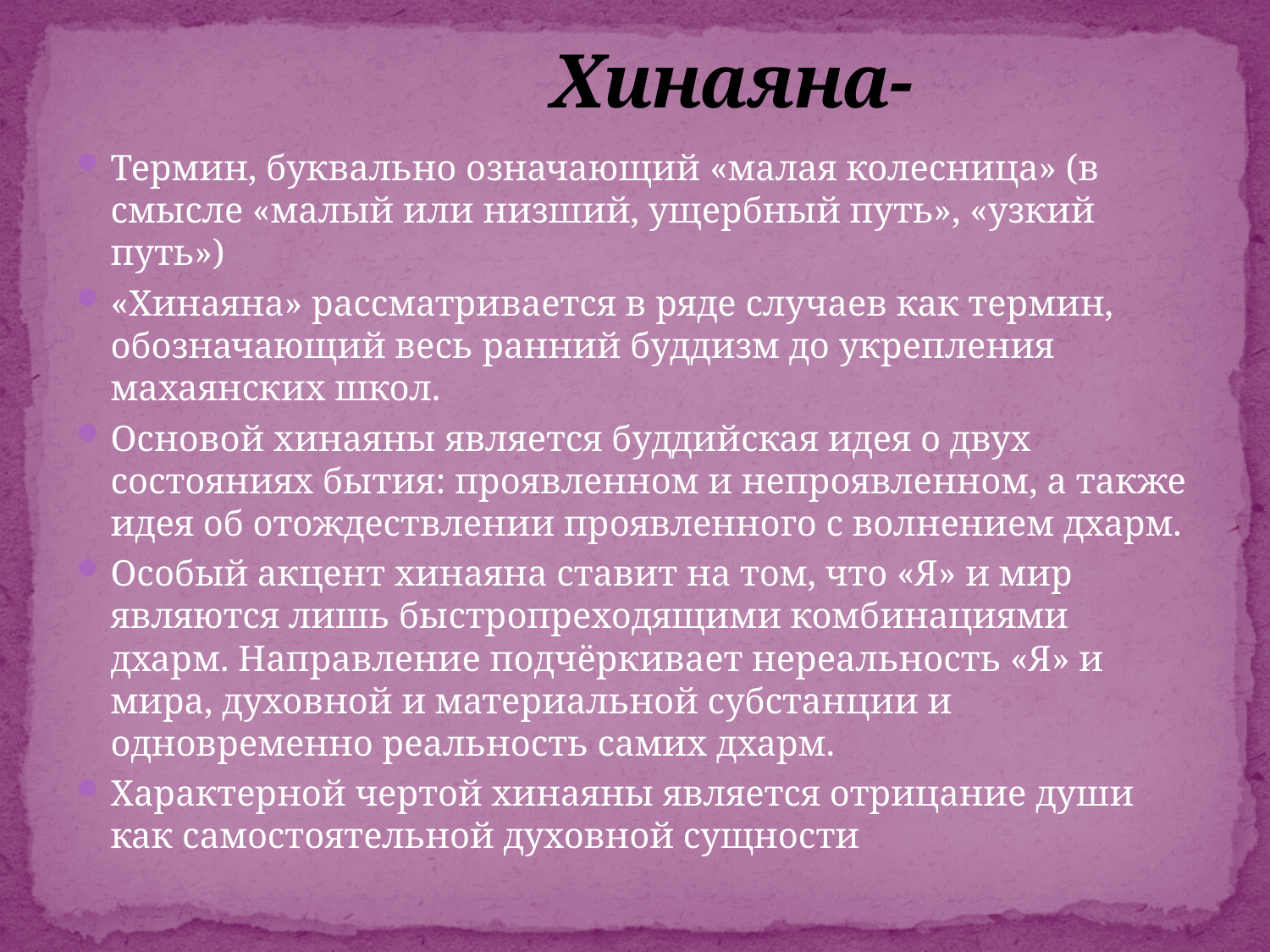

# Хинаяна-
Термин, буквально означающий «малая колесница» (в смысле «малый или низший, ущербный путь», «узкий путь»)
«Хинаяна» рассматривается в ряде случаев как термин, обозначающий весь ранний буддизм до укрепления махаянских школ.
Основой хинаяны является буддийская идея о двух состояниях бытия: проявленном и непроявленном, а также идея об отождествлении проявленного с волнением дхарм.
Особый акцент хинаяна ставит на том, что «Я» и мир являются лишь быстропреходящими комбинациями дхарм. Направление подчёркивает нереальность «Я» и мира, духовной и материальной субстанции и одновременно реальность самих дхарм.
Характерной чертой хинаяны является отрицание души как самостоятельной духовной сущности